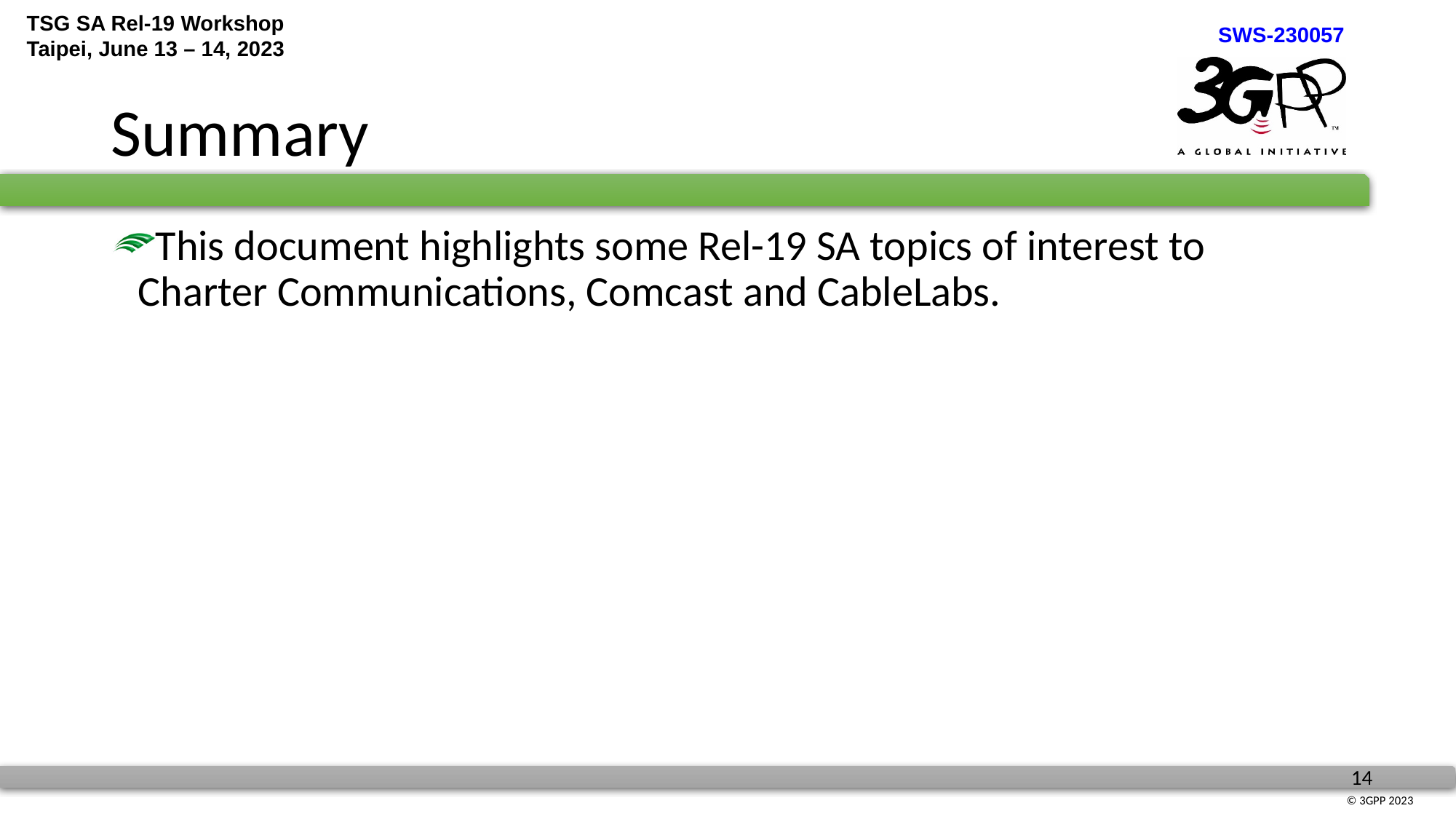

# Summary
This document highlights some Rel-19 SA topics of interest to Charter Communications, Comcast and CableLabs.